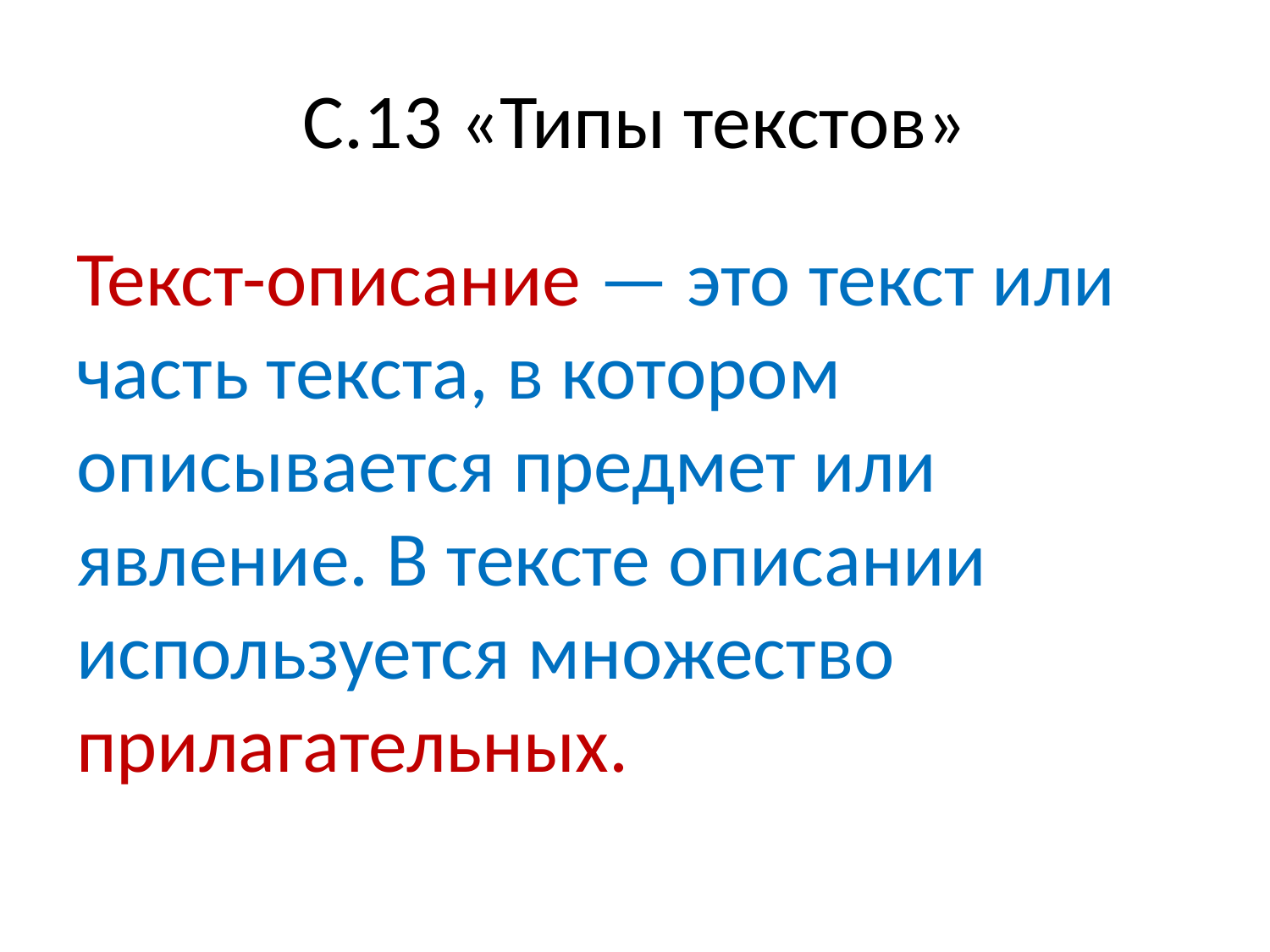

# С.13 «Типы текстов»
Текст-описание — это текст или часть текста, в котором описывается предмет или явление. В тексте описании используется множество прилагательных.